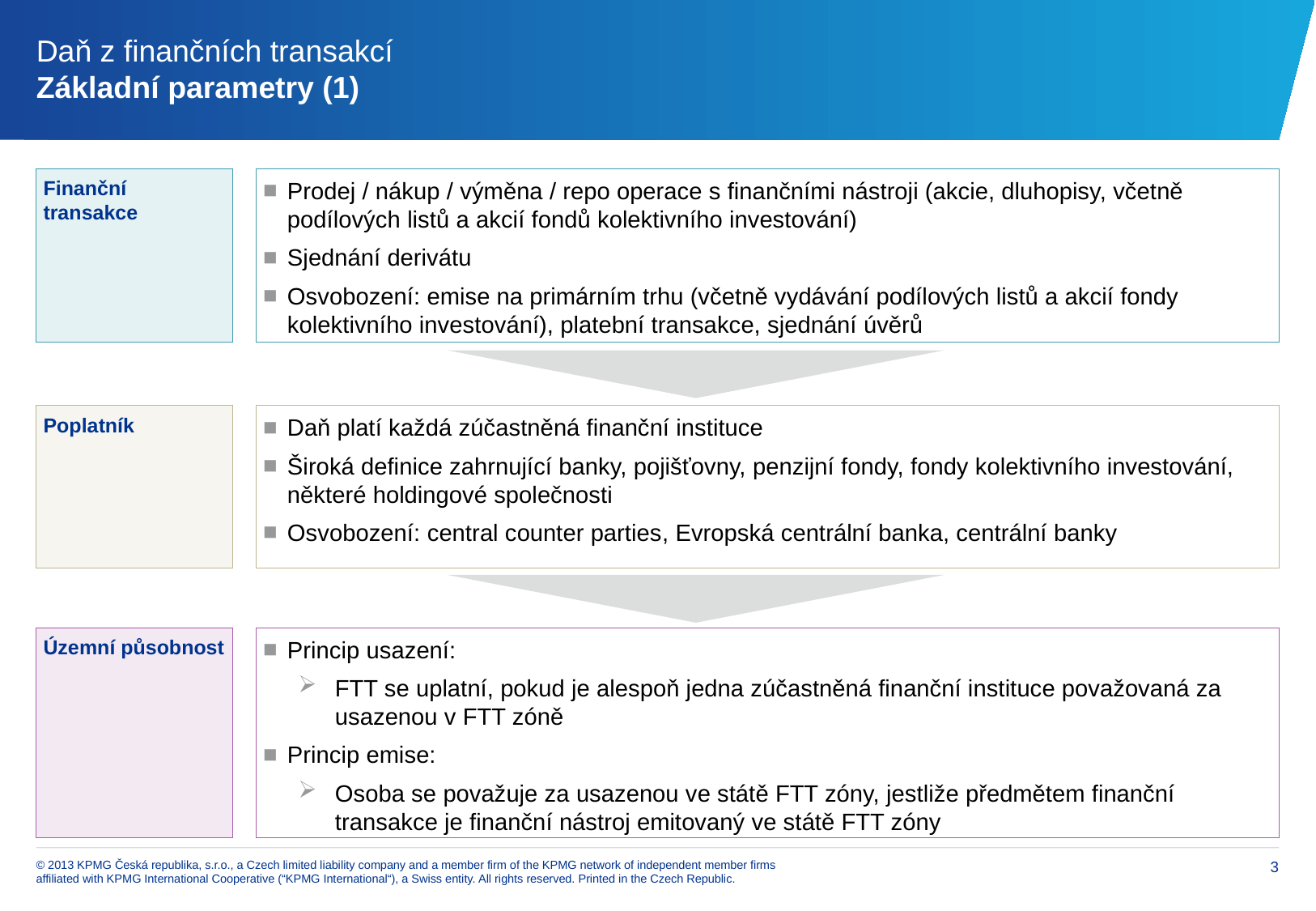

# Daň z finančních transakcí Základní parametry (1)
Finanční
transakce
Prodej / nákup / výměna / repo operace s finančními nástroji (akcie, dluhopisy, včetně podílových listů a akcií fondů kolektivního investování)
Sjednání derivátu
Osvobození: emise na primárním trhu (včetně vydávání podílových listů a akcií fondy kolektivního investování), platební transakce, sjednání úvěrů

Poplatník
Daň platí každá zúčastněná finanční instituce
Široká definice zahrnující banky, pojišťovny, penzijní fondy, fondy kolektivního investování, některé holdingové společnosti
Osvobození: central counter parties, Evropská centrální banka, centrální banky

Územní působnost

Princip usazení:
FTT se uplatní, pokud je alespoň jedna zúčastněná finanční instituce považovaná za usazenou v FTT zóně
Princip emise:
Osoba se považuje za usazenou ve státě FTT zóny, jestliže předmětem finanční transakce je finanční nástroj emitovaný ve státě FTT zóny